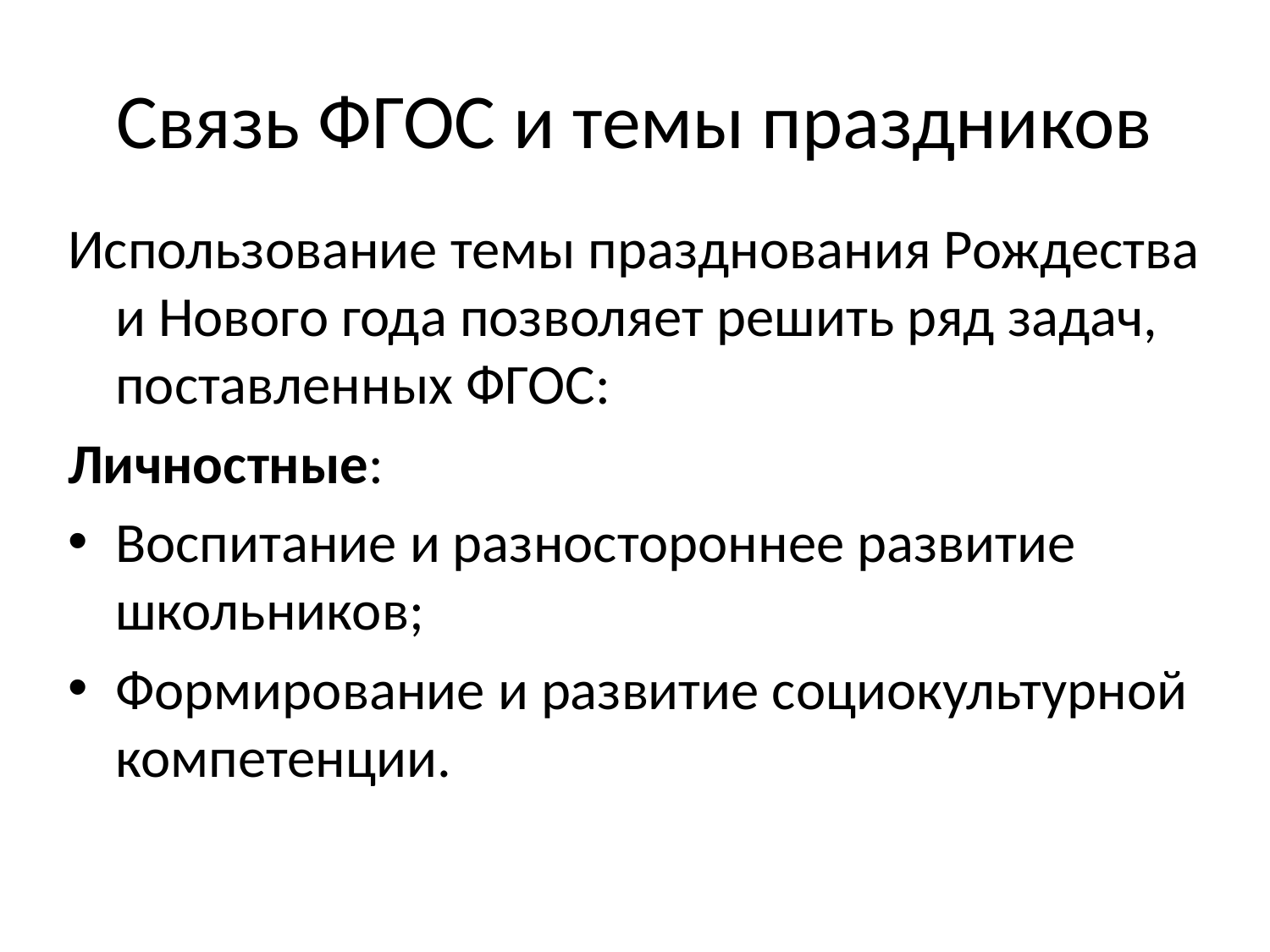

# Связь ФГОС и темы праздников
Использование темы празднования Рождества и Нового года позволяет решить ряд задач, поставленных ФГОС:
Личностные:
Воспитание и разностороннее развитие школьников;
Формирование и развитие социокультурной компетенции.